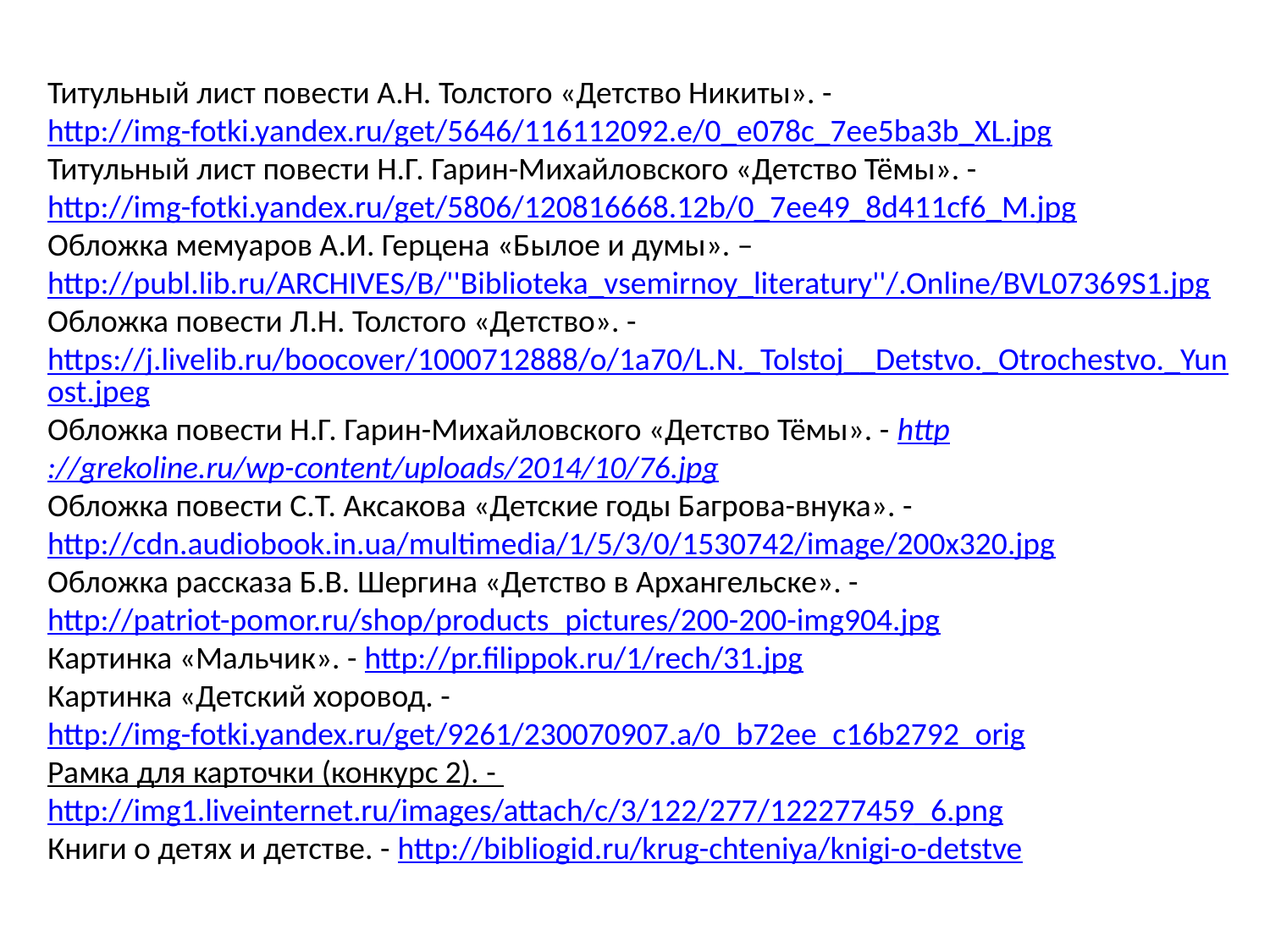

Титульный лист повести А.Н. Толстого «Детство Никиты». - http://img-fotki.yandex.ru/get/5646/116112092.e/0_e078c_7ee5ba3b_XL.jpg
Титульный лист повести Н.Г. Гарин-Михайловского «Детство Тёмы». - http://img-fotki.yandex.ru/get/5806/120816668.12b/0_7ee49_8d411cf6_M.jpg
Обложка мемуаров А.И. Герцена «Былое и думы». – http://publ.lib.ru/ARCHIVES/B/''Biblioteka_vsemirnoy_literatury''/.Online/BVL07369S1.jpg
Обложка повести Л.Н. Толстого «Детство». - https://j.livelib.ru/boocover/1000712888/o/1a70/L.N._Tolstoj__Detstvo._Otrochestvo._Yunost.jpeg
Обложка повести Н.Г. Гарин-Михайловского «Детство Тёмы». - http://grekoline.ru/wp-content/uploads/2014/10/76.jpg
Обложка повести С.Т. Аксакова «Детские годы Багрова-внука». - http://cdn.audiobook.in.ua/multimedia/1/5/3/0/1530742/image/200x320.jpg
Обложка рассказа Б.В. Шергина «Детство в Архангельске». - http://patriot-pomor.ru/shop/products_pictures/200-200-img904.jpg
Картинка «Мальчик». - http://pr.filippok.ru/1/rech/31.jpg
Картинка «Детский хоровод. - http://img-fotki.yandex.ru/get/9261/230070907.a/0_b72ee_c16b2792_orig
Рамка для карточки (конкурс 2). - http://img1.liveinternet.ru/images/attach/c/3/122/277/122277459_6.png
Книги о детях и детстве. - http://bibliogid.ru/krug-chteniya/knigi-o-detstve